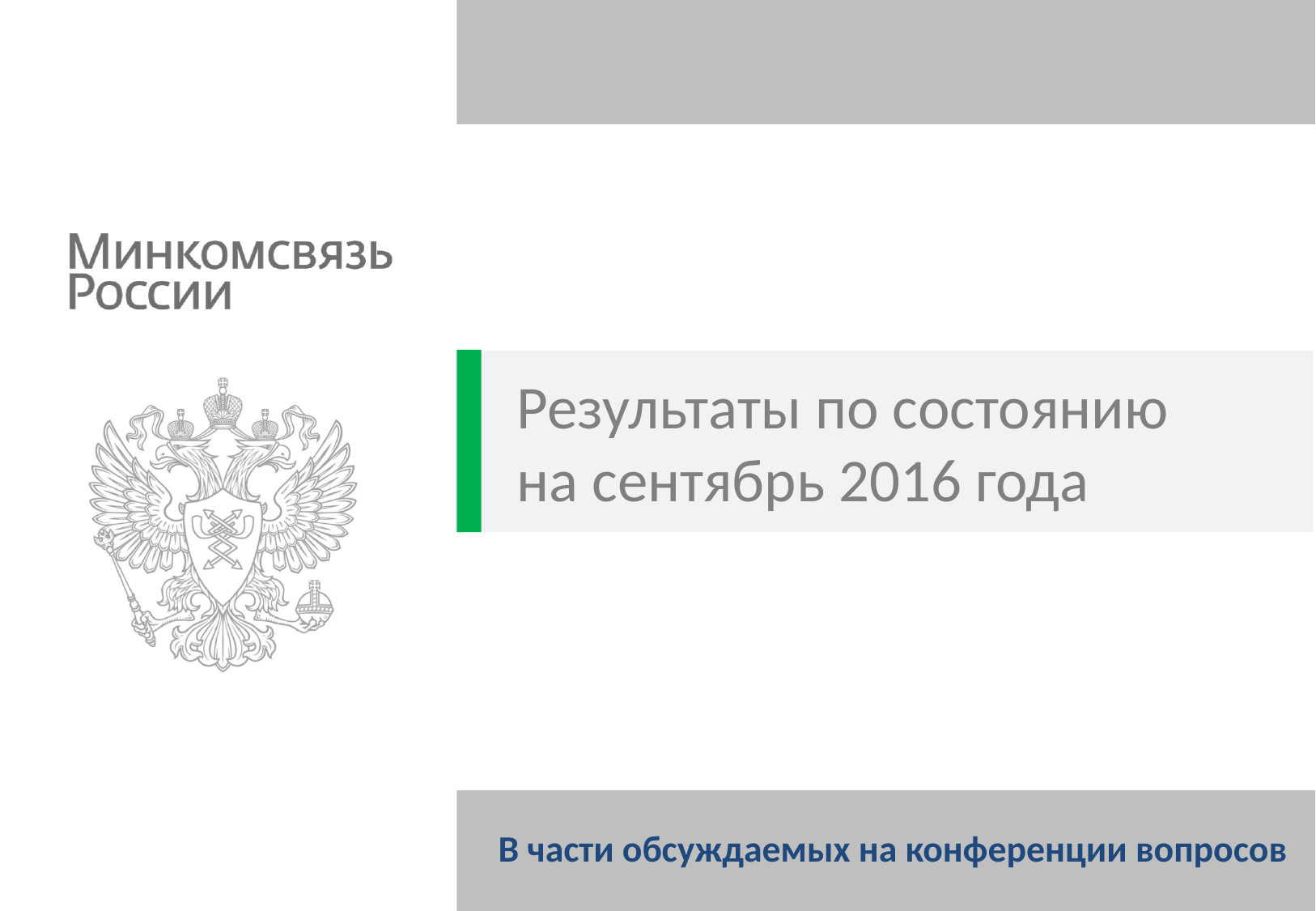

Результаты по состоянию
на сентябрь 2016 года
В части обсуждаемых на конференции вопросов